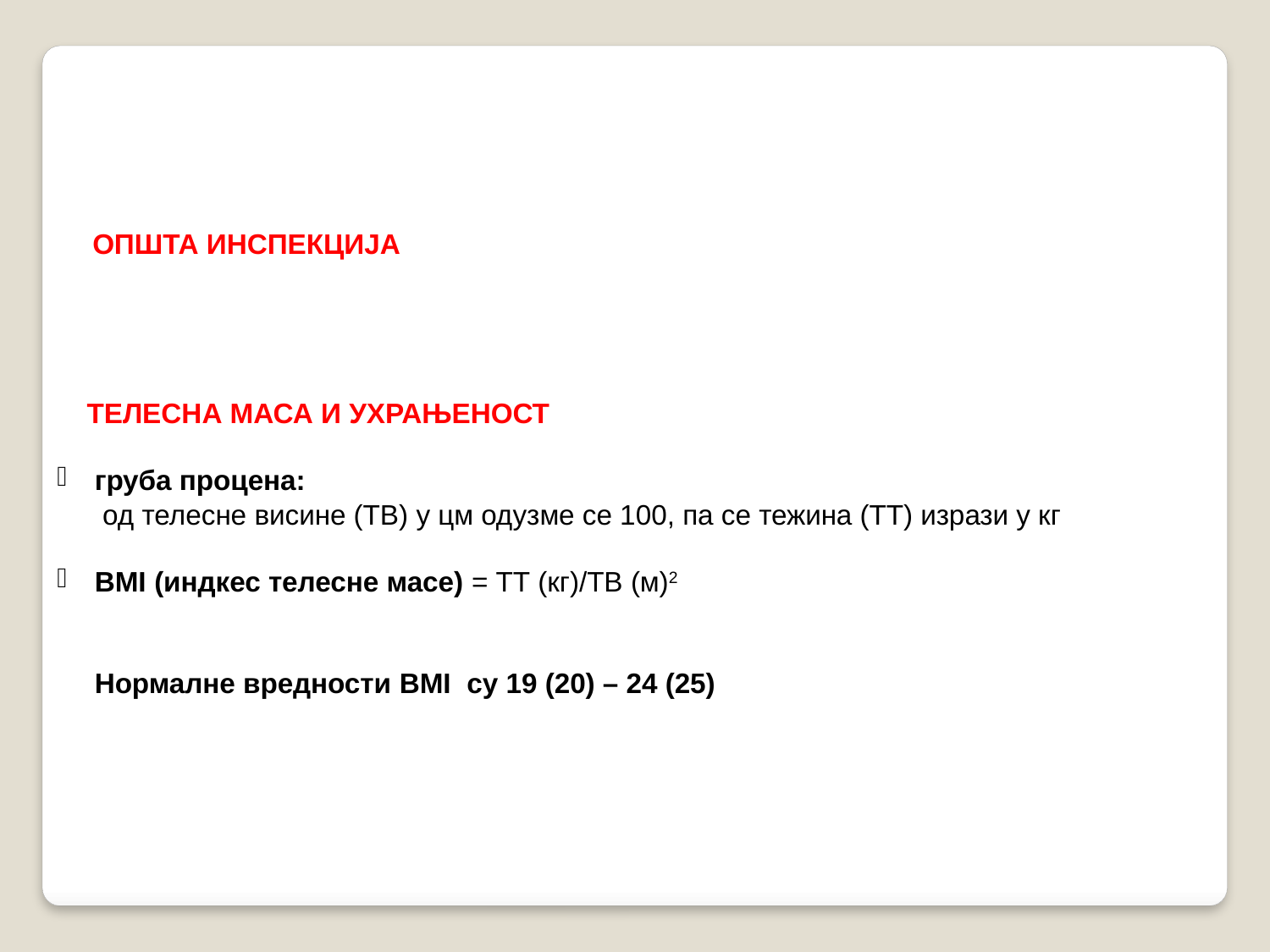

ОПШТА ИНСПЕКЦИЈА

ТЕЛЕСНА МАСА И УХРАЊЕНОСТ

 груба процена:
  од телесне висине (ТВ) у цм одузме се 100, па се тежина (ТТ) изрази у кг

 BMI (индкес телесне масе) = ТТ (кг)/ТВ (м)2

 Нормалне вредности BMI  су 19 (20) – 24 (25)